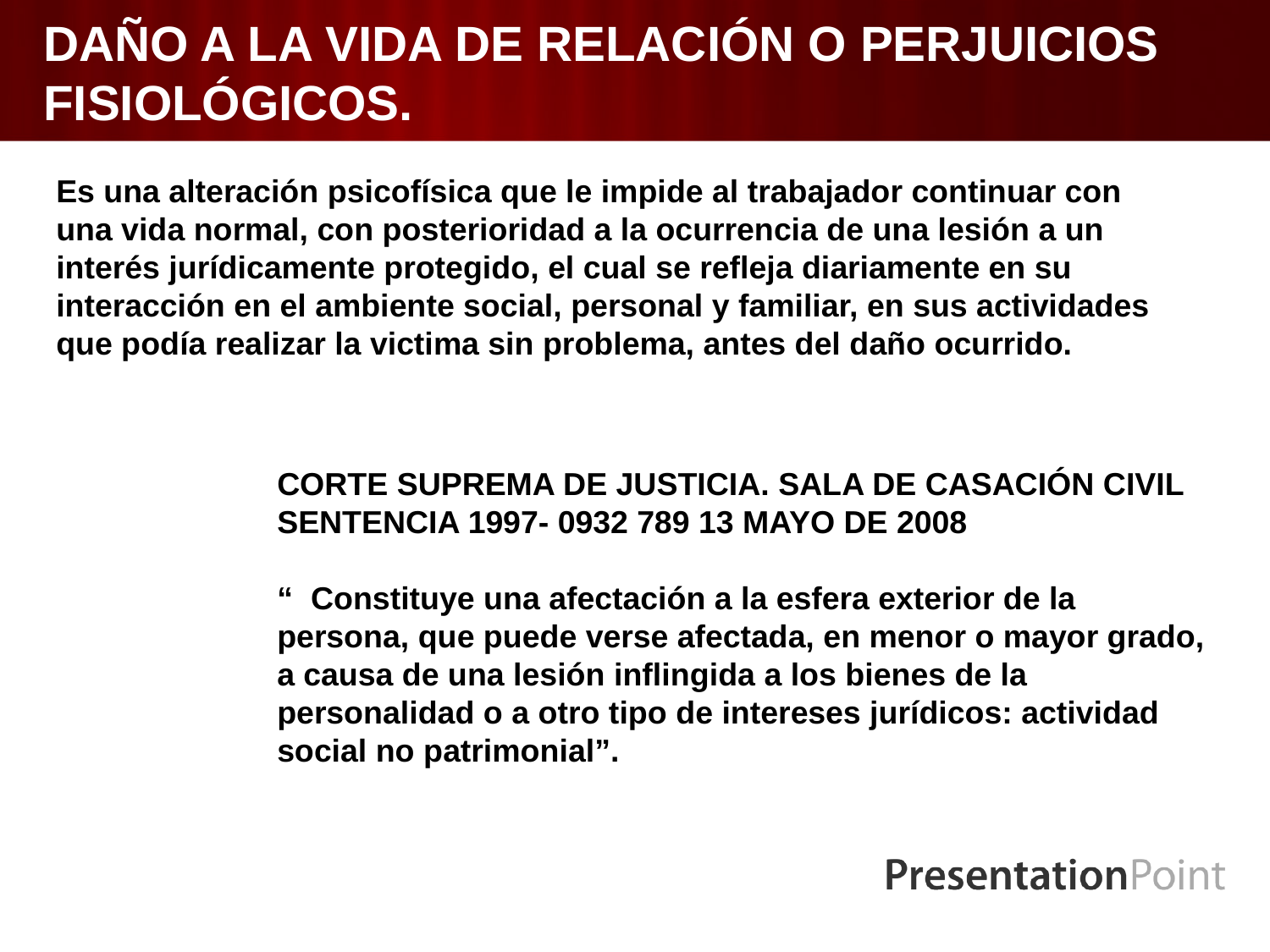

# DAÑO A LA VIDA DE RELACIÓN O PERJUICIOS FISIOLÓGICOS.
Es una alteración psicofísica que le impide al trabajador continuar con una vida normal, con posterioridad a la ocurrencia de una lesión a un interés jurídicamente protegido, el cual se refleja diariamente en su interacción en el ambiente social, personal y familiar, en sus actividades que podía realizar la victima sin problema, antes del daño ocurrido.

CORTE SUPREMA DE JUSTICIA. SALA DE CASACIÓN CIVIL
SENTENCIA 1997- 0932 789 13 MAYO DE 2008

“  Constituye una afectación a la esfera exterior de la persona, que puede verse afectada, en menor o mayor grado, a causa de una lesión inflingida a los bienes de la personalidad o a otro tipo de intereses jurídicos: actividad social no patrimonial”.